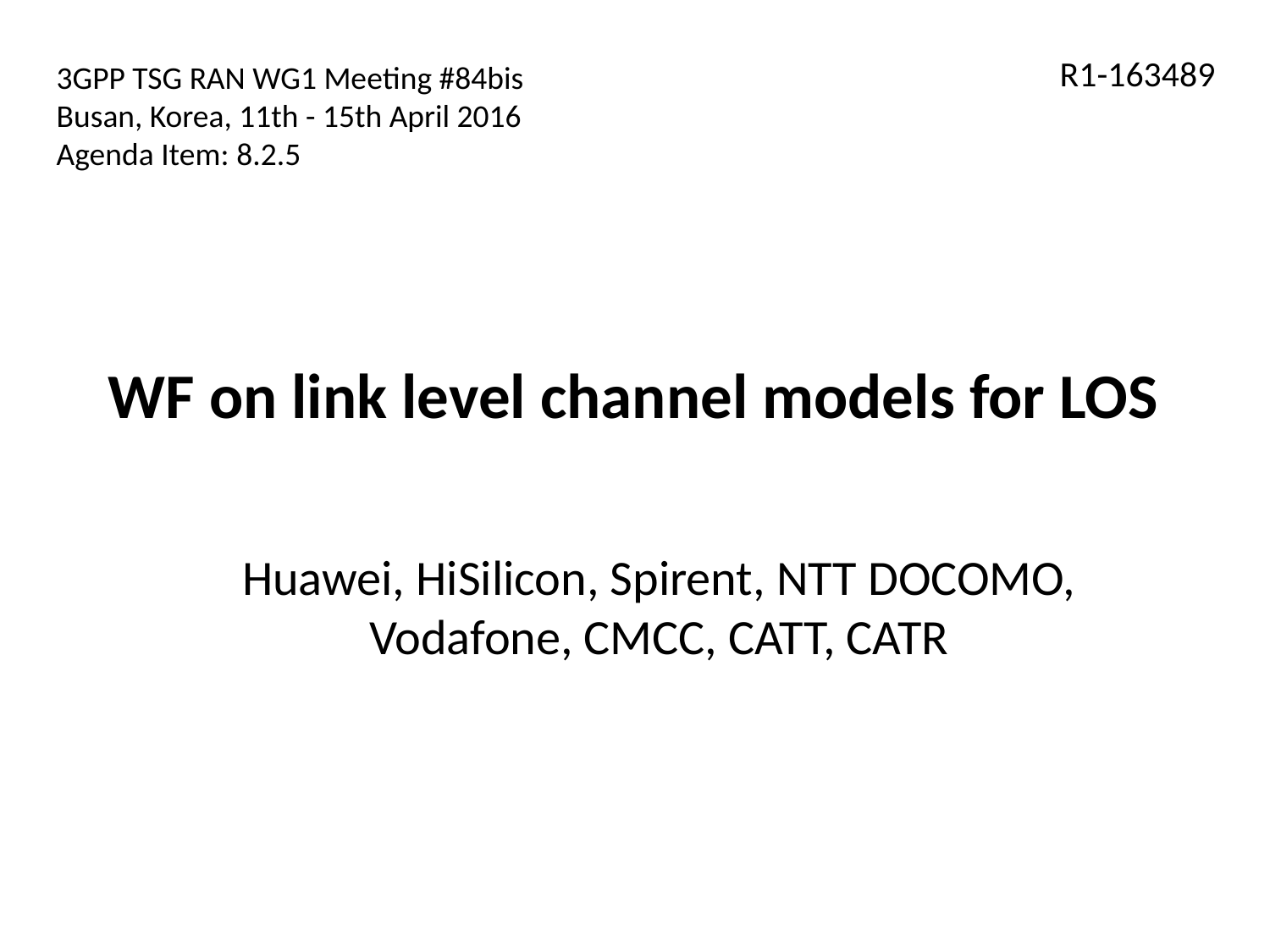

R1-163489
3GPP TSG RAN WG1 Meeting #84bis
Busan, Korea, 11th - 15th April 2016
Agenda Item: 8.2.5
# WF on link level channel models for LOS
Huawei, HiSilicon, Spirent, NTT DOCOMO, Vodafone, CMCC, CATT, CATR